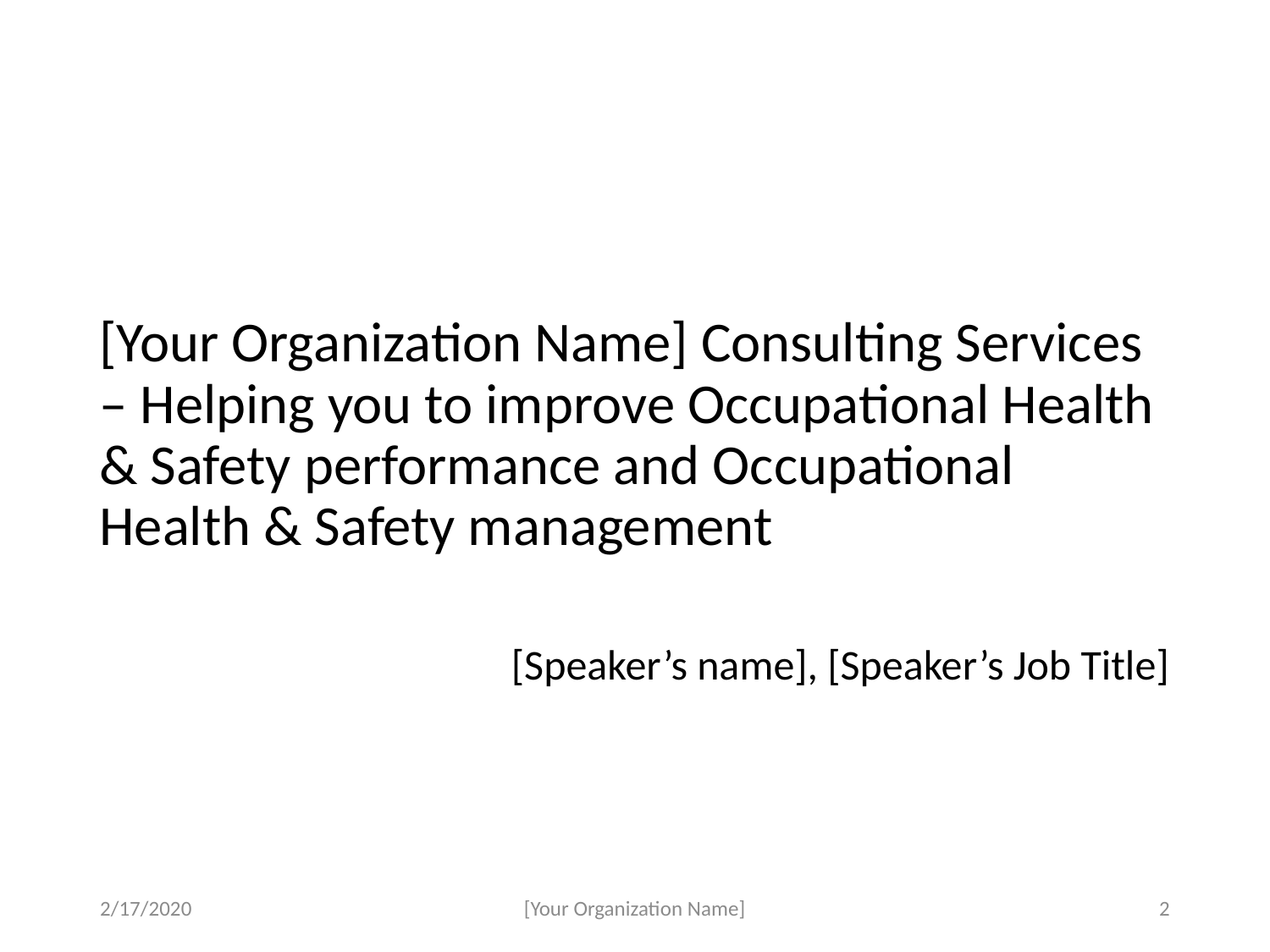

# [Your Organization Name] Consulting Services – Helping you to improve Occupational Health & Safety performance and Occupational Health & Safety management
[Speaker’s name], [Speaker’s Job Title]
2/17/2020
[Your Organization Name]
2